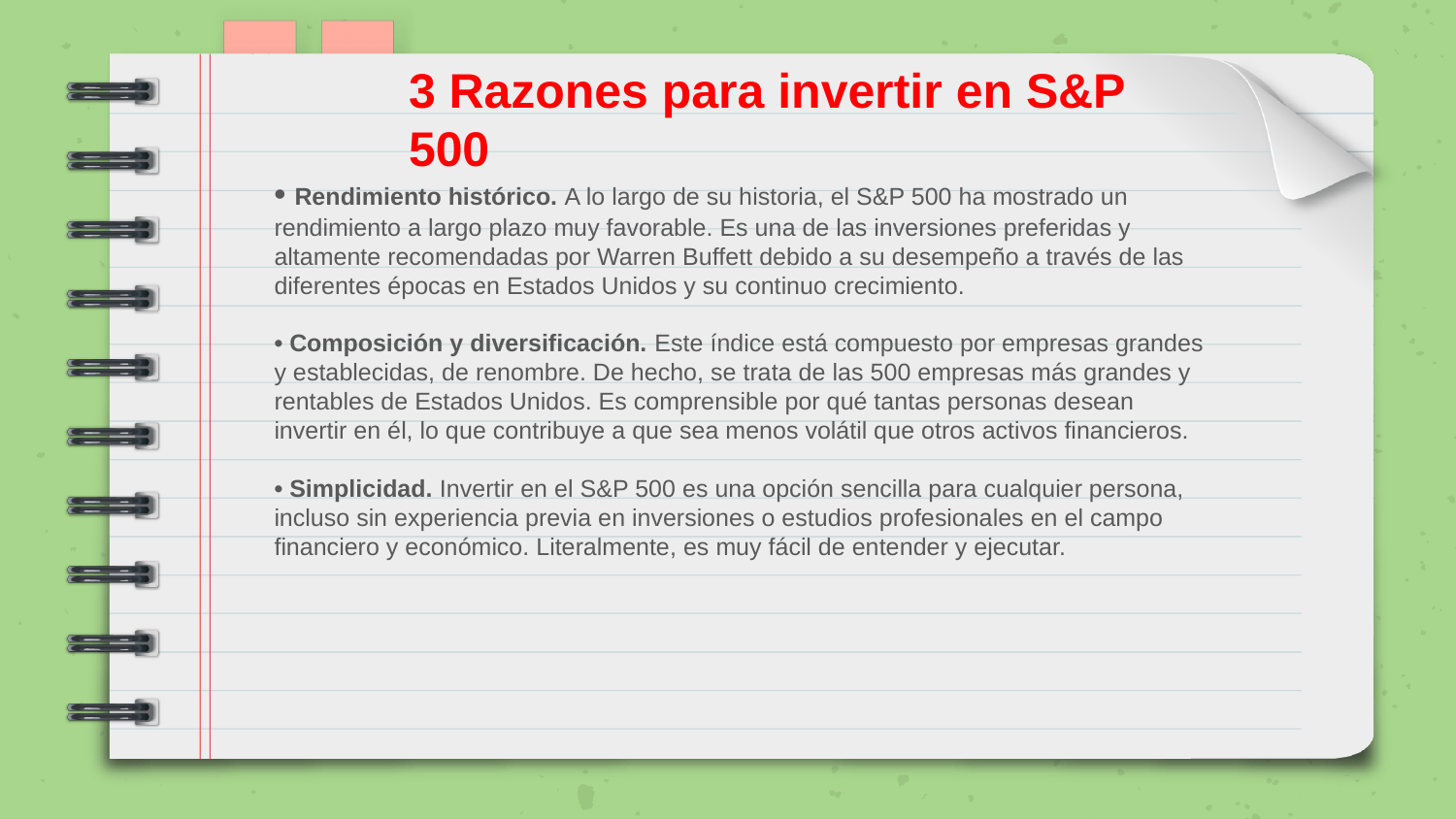

3 Razones para invertir en S&P 500
# • Rendimiento histórico. A lo largo de su historia, el S&P 500 ha mostrado un rendimiento a largo plazo muy favorable. Es una de las inversiones preferidas y altamente recomendadas por Warren Buffett debido a su desempeño a través de las diferentes épocas en Estados Unidos y su continuo crecimiento. • Composición y diversificación. Este índice está compuesto por empresas grandes y establecidas, de renombre. De hecho, se trata de las 500 empresas más grandes y rentables de Estados Unidos. Es comprensible por qué tantas personas desean invertir en él, lo que contribuye a que sea menos volátil que otros activos financieros. • Simplicidad. Invertir en el S&P 500 es una opción sencilla para cualquier persona, incluso sin experiencia previa en inversiones o estudios profesionales en el campo financiero y económico. Literalmente, es muy fácil de entender y ejecutar.